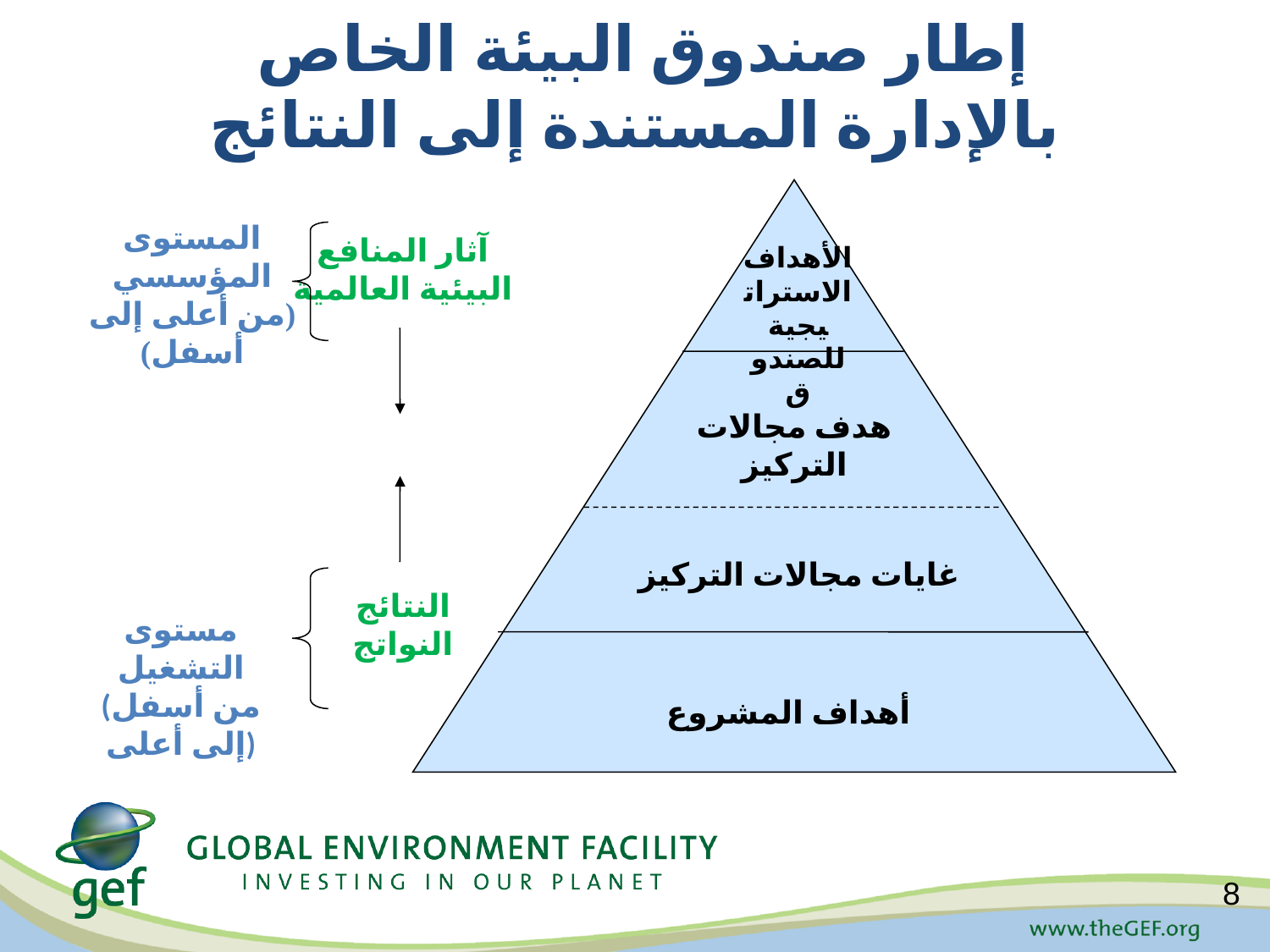

# إطار صندوق البيئة الخاص بالإدارة المستندة إلى النتائج

الأهداف الاستراتيجية للصندوق

هدف مجالات التركيز

غايات مجالات التركيز

أهداف المشروع

المستوى المؤسسي
(من أعلى إلى أسفل)

آثار المنافع البيئية العالمية

النتائج
النواتج

مستوى التشغيل
(من أسفل إلى أعلى)
8